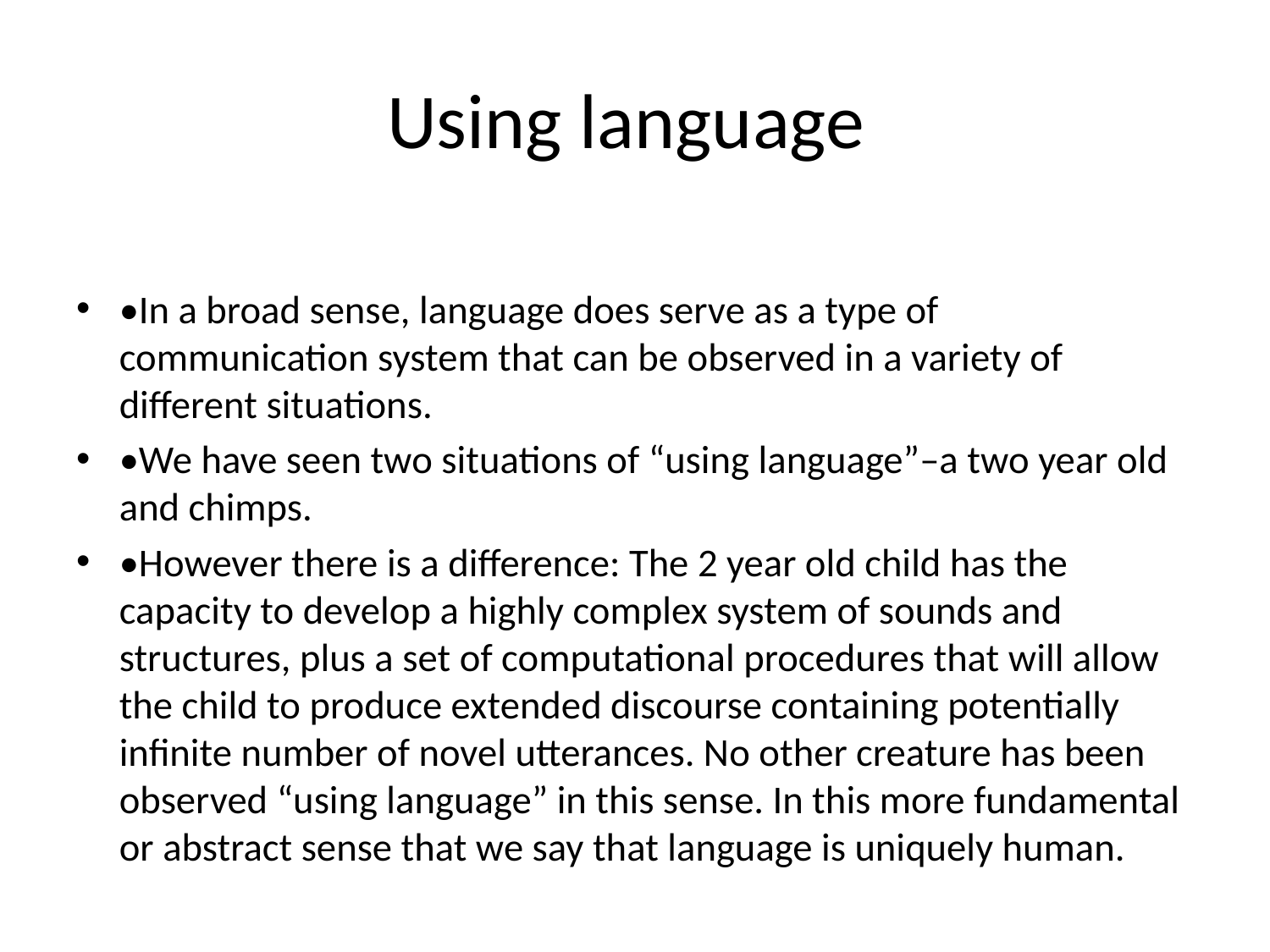

# Using language

•In a broad sense, language does serve as a type of communication system that can be observed in a variety of different situations.
•We have seen two situations of “using language”–a two year old and chimps.
•However there is a difference: The 2 year old child has the capacity to develop a highly complex system of sounds and structures, plus a set of computational procedures that will allow the child to produce extended discourse containing potentially infinite number of novel utterances. No other creature has been observed “using language” in this sense. In this more fundamental or abstract sense that we say that language is uniquely human.